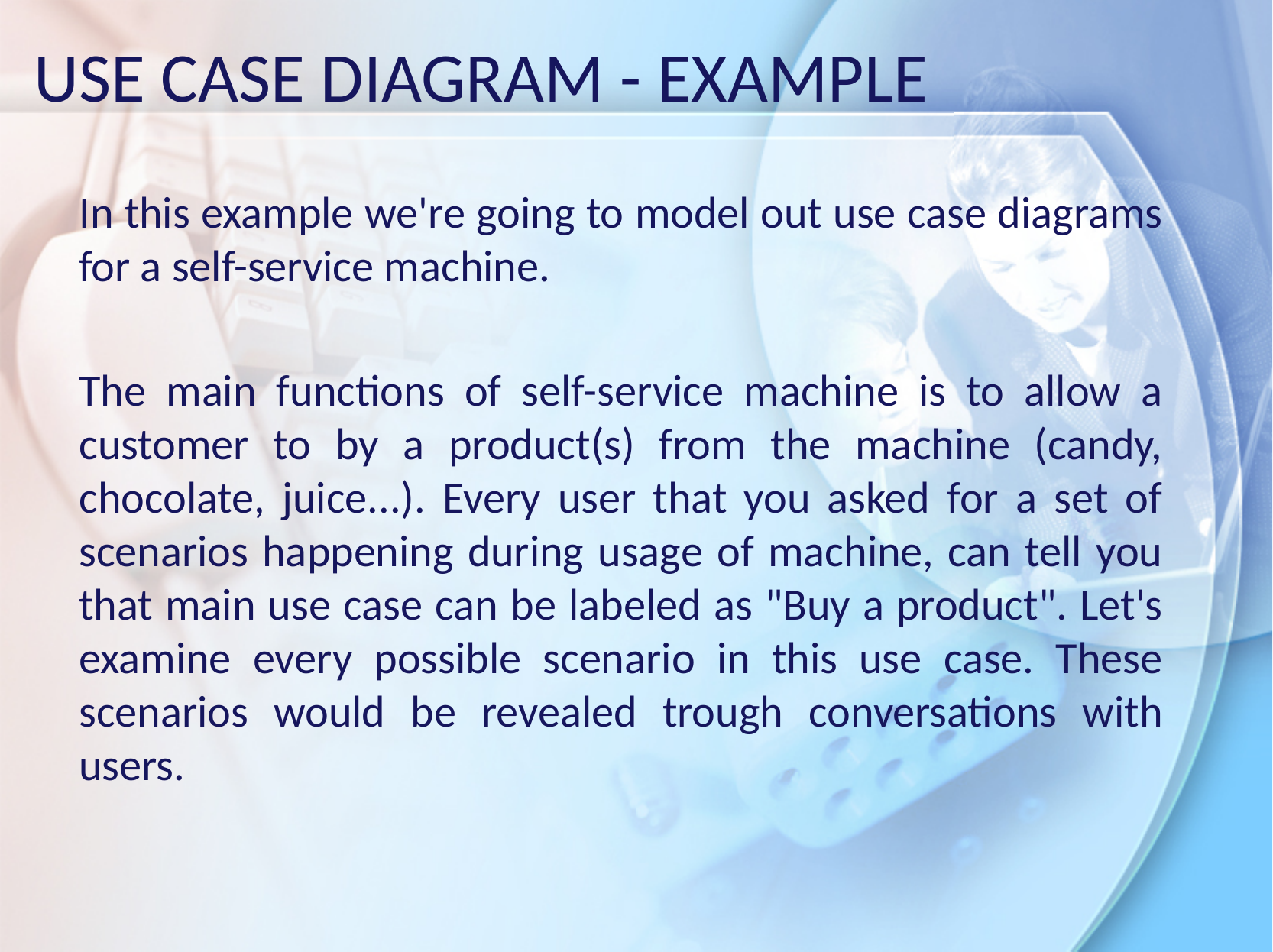

# Use Case Diagram - Example
In this example we're going to model out use case diagrams for a self-service machine.

The main functions of self-service machine is to allow a customer to by a product(s) from the machine (candy, chocolate, juice...). Every user that you asked for a set of scenarios happening during usage of machine, can tell you that main use case can be labeled as "Buy a product". Let's examine every possible scenario in this use case. These scenarios would be revealed trough conversations with users.